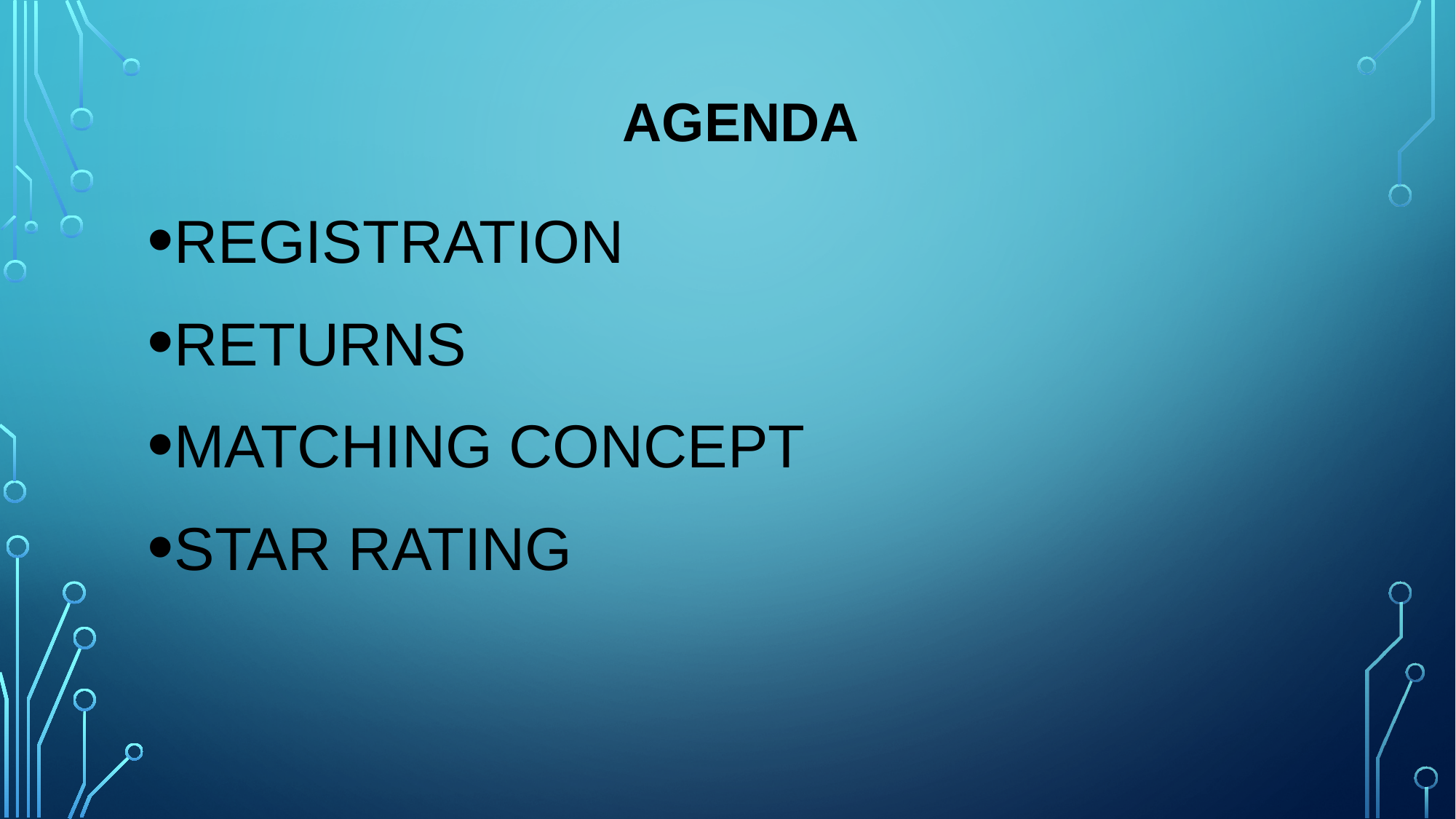

# AGENDA
REGISTRATION
RETURNS
MATCHING CONCEPT
STAR RATING